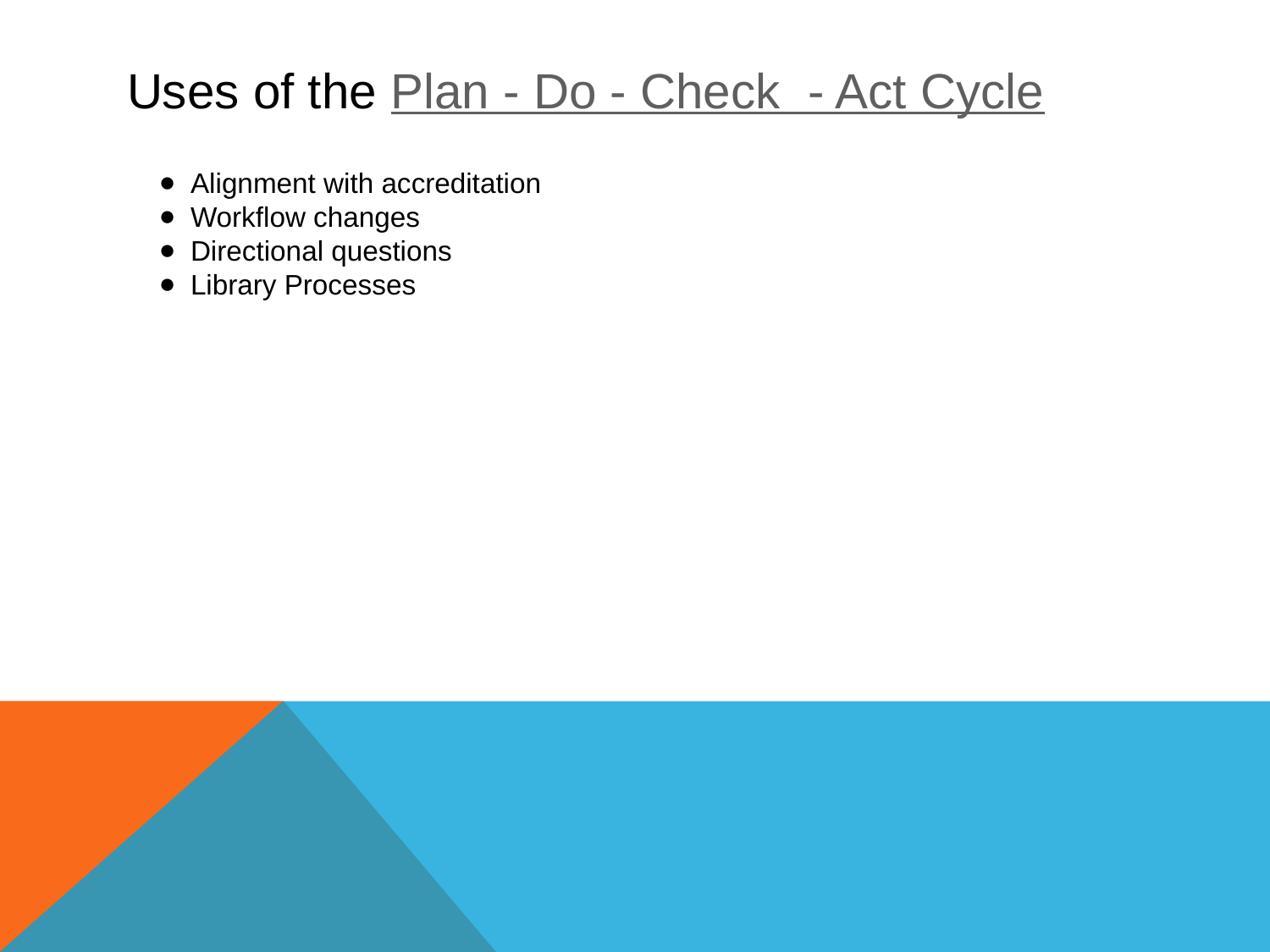

# Uses of the Plan - Do - Check  - Act Cycle
Alignment with accreditation
Workflow changes
Directional questions
Library Processes